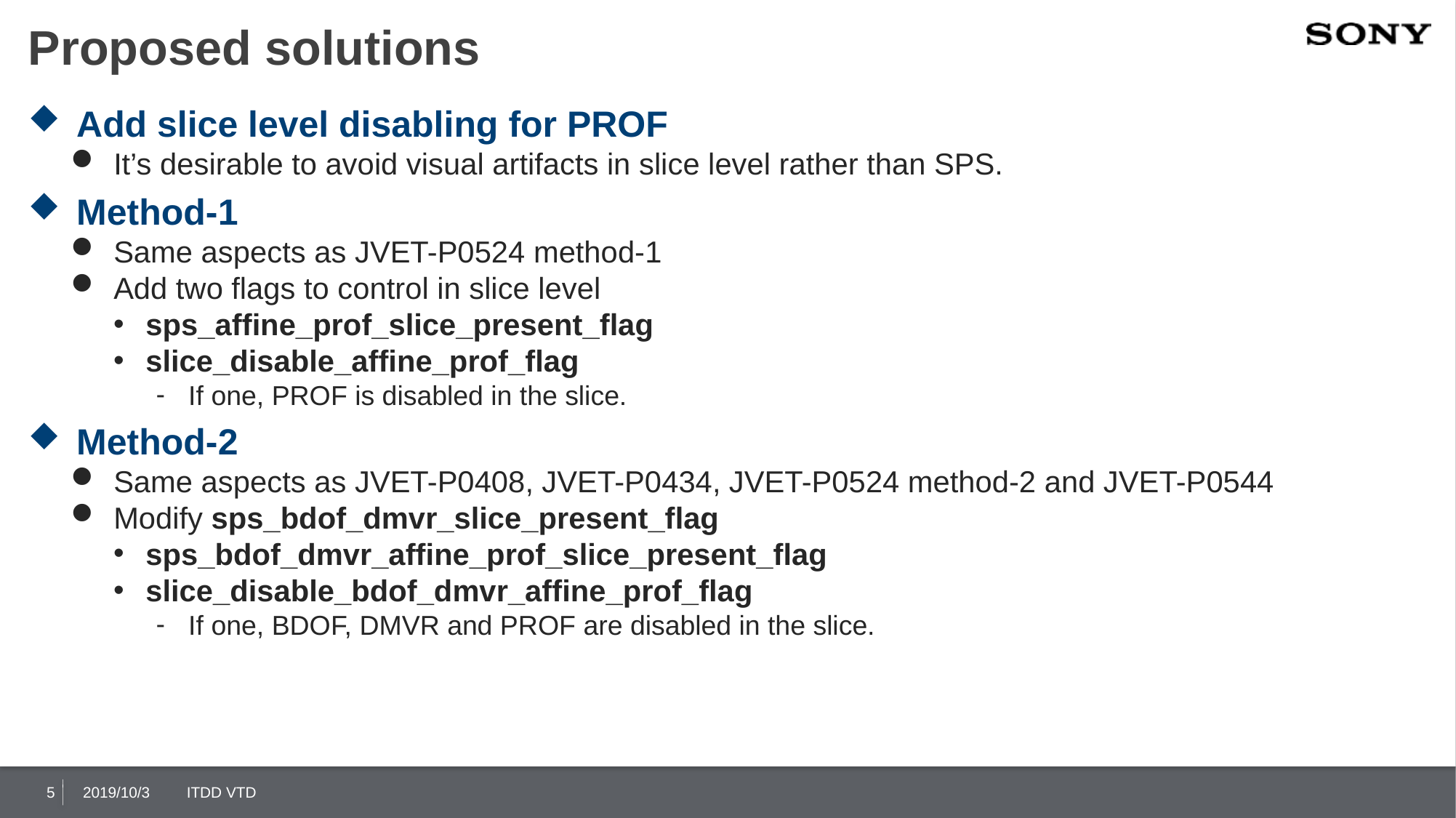

# Proposed solutions
Add slice level disabling for PROF
It’s desirable to avoid visual artifacts in slice level rather than SPS.
Method-1
Same aspects as JVET-P0524 method-1
Add two flags to control in slice level
sps_affine_prof_slice_present_flag
slice_disable_affine_prof_flag
If one, PROF is disabled in the slice.
Method-2
Same aspects as JVET-P0408, JVET-P0434, JVET-P0524 method-2 and JVET-P0544
Modify sps_bdof_dmvr_slice_present_flag
sps_bdof_dmvr_affine_prof_slice_present_flag
slice_disable_bdof_dmvr_affine_prof_flag
If one, BDOF, DMVR and PROF are disabled in the slice.
5
2019/10/3
ITDD VTD